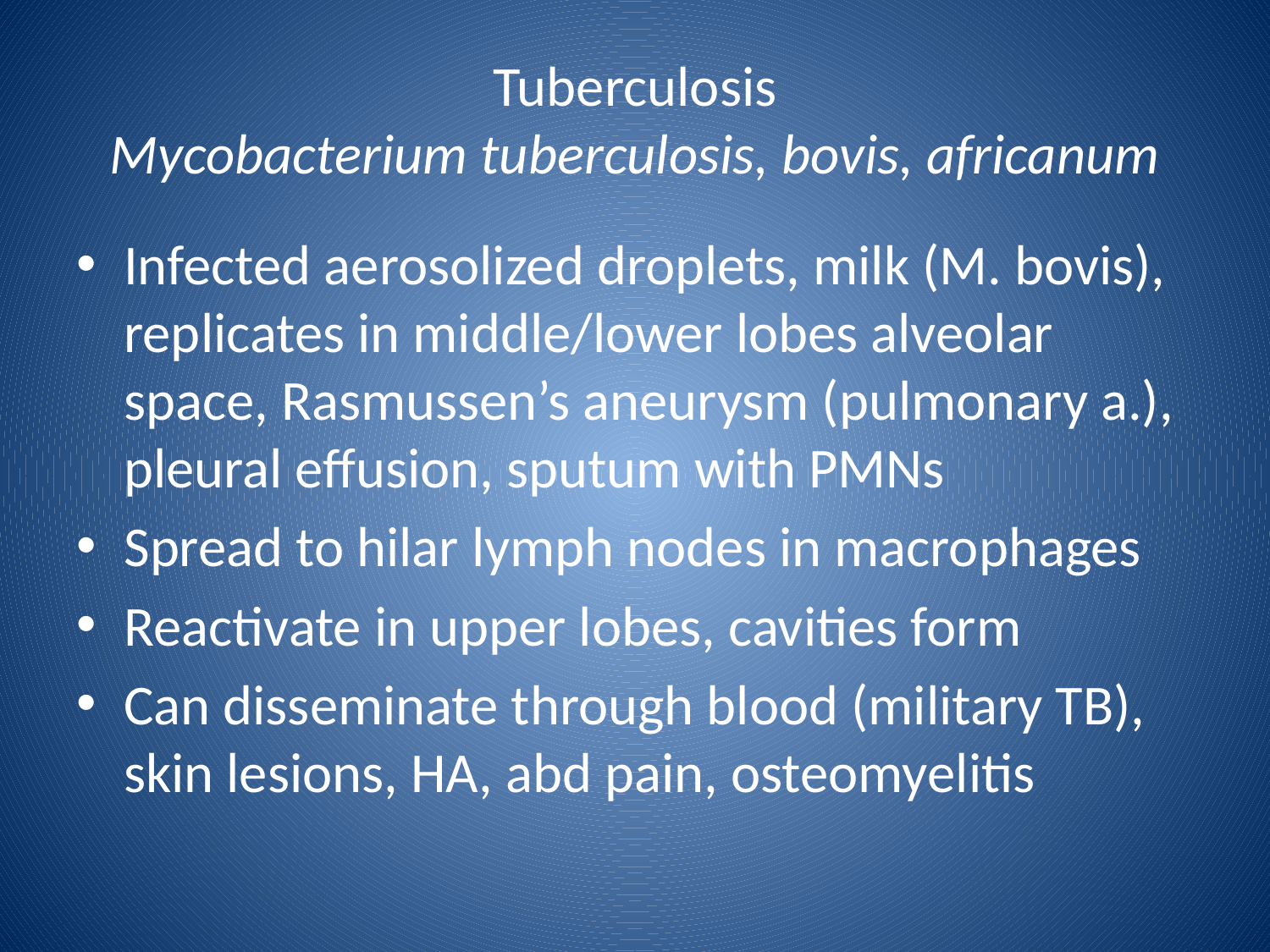

# Tuberculosis Mycobacterium tuberculosis, bovis, africanum
Infected aerosolized droplets, milk (M. bovis), replicates in middle/lower lobes alveolar space, Rasmussen’s aneurysm (pulmonary a.), pleural effusion, sputum with PMNs
Spread to hilar lymph nodes in macrophages
Reactivate in upper lobes, cavities form
Can disseminate through blood (military TB), skin lesions, HA, abd pain, osteomyelitis